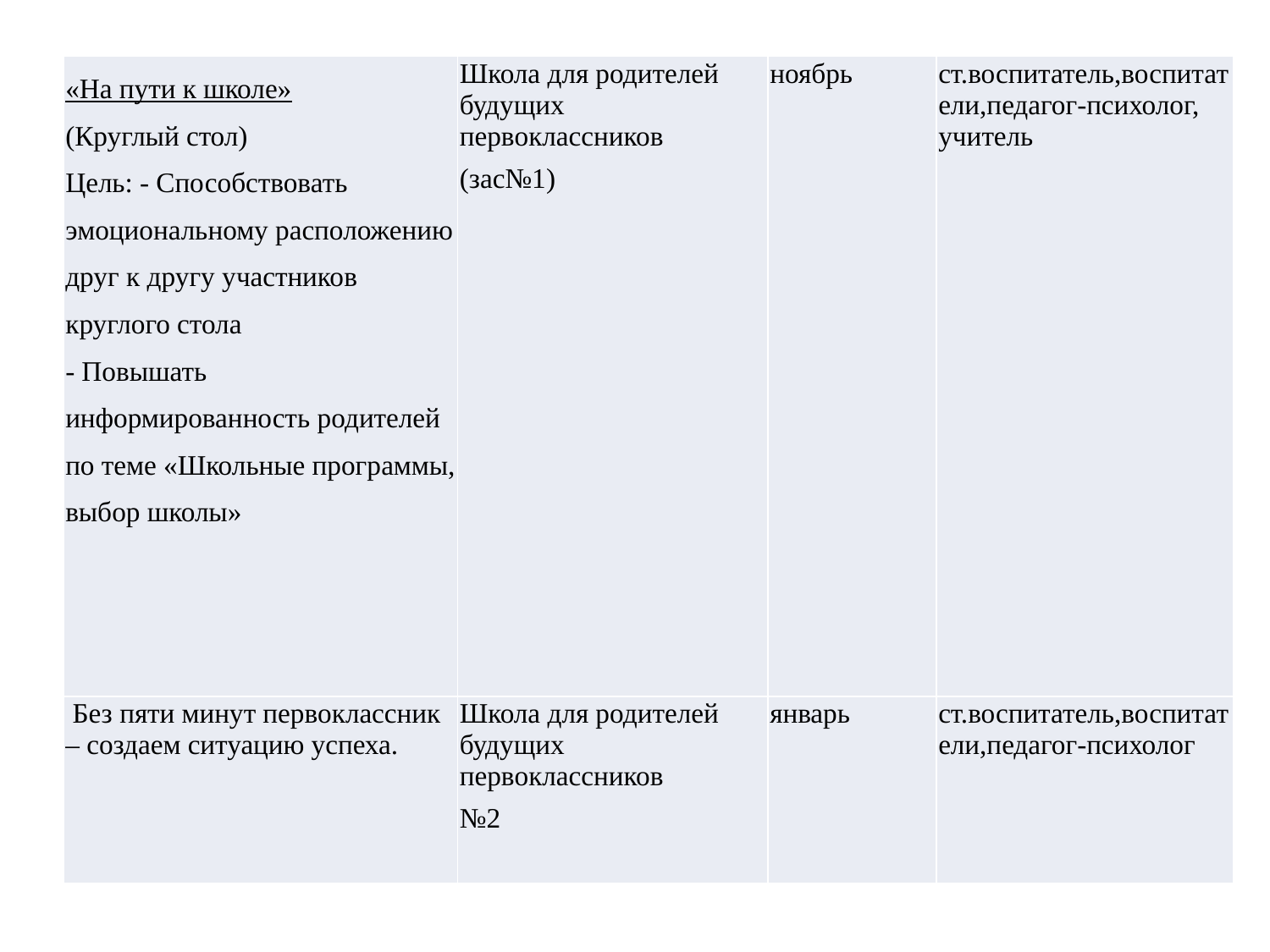

| «На пути к школе» (Круглый стол) Цель: - Способствовать эмоциональному расположению друг к другу участников круглого стола - Повышать информированность родителей по теме «Школьные программы, выбор школы» | Школа для родителей будущих первоклассников (зас№1) | ноябрь | ст.воспитатель,воспитатели,педагог-психолог, учитель |
| --- | --- | --- | --- |
| Без пяти минут первоклассник – создаем ситуацию успеха. | Школа для родителей будущих первоклассников №2 | январь | ст.воспитатель,воспитатели,педагог-психолог |